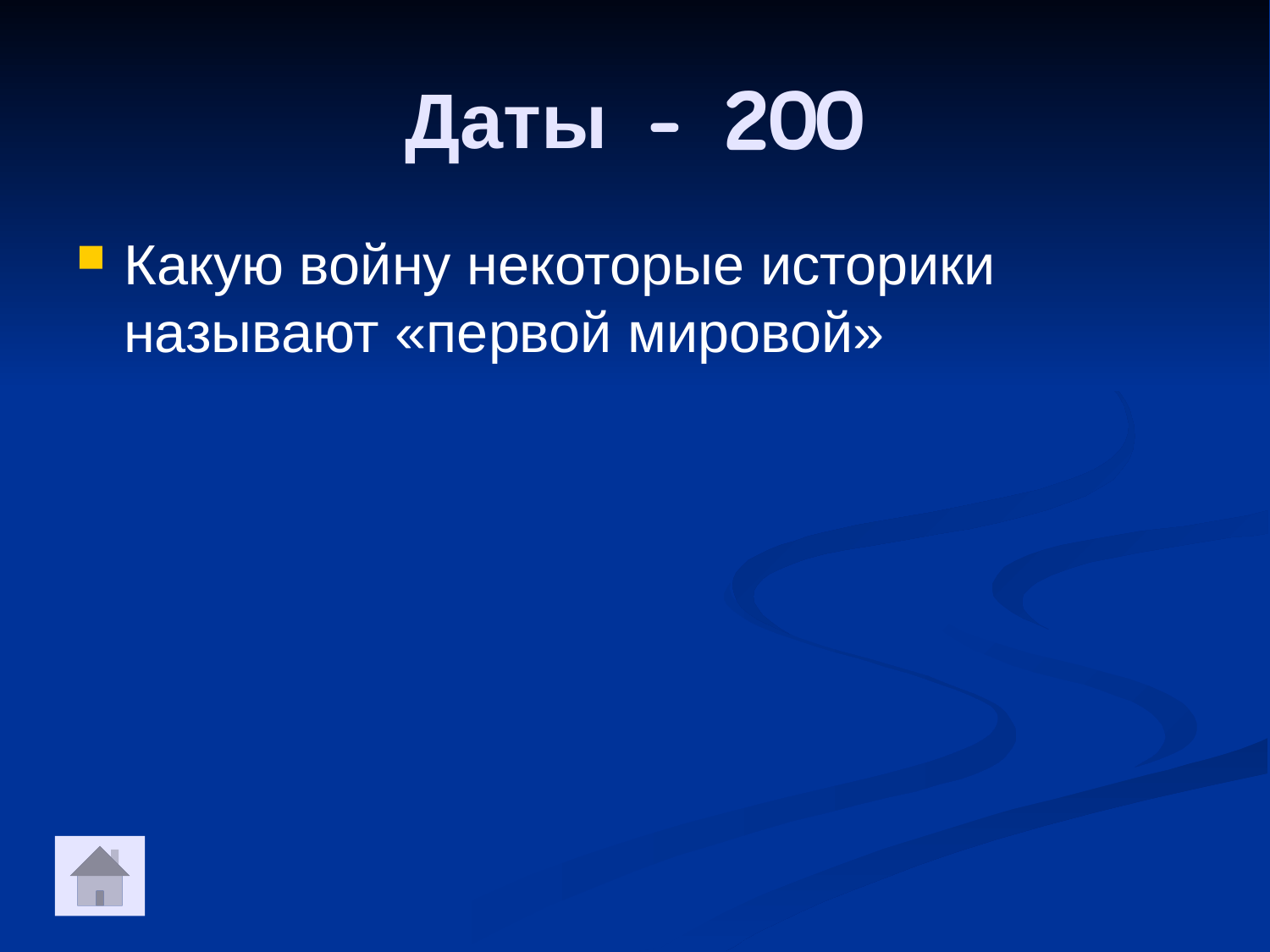

Даты - 200
Какую войну некоторые историки называют «первой мировой»